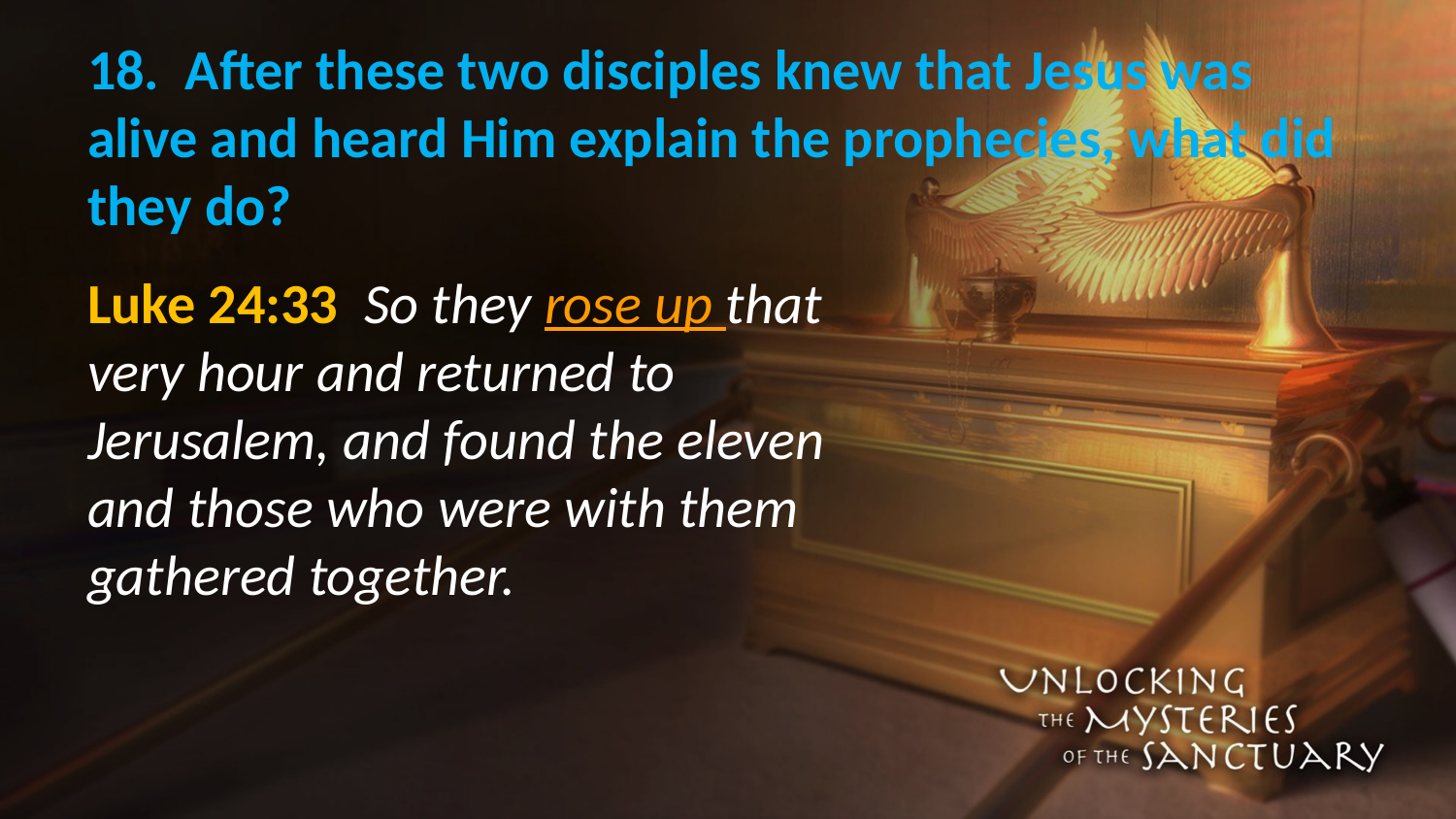

# 18.  After these two disciples knew that Jesus was alive and heard Him explain the prophecies, what did they do?

Luke 24:33  So they rose up that very hour and returned to Jerusalem, and found the eleven and those who were with them gathered together.